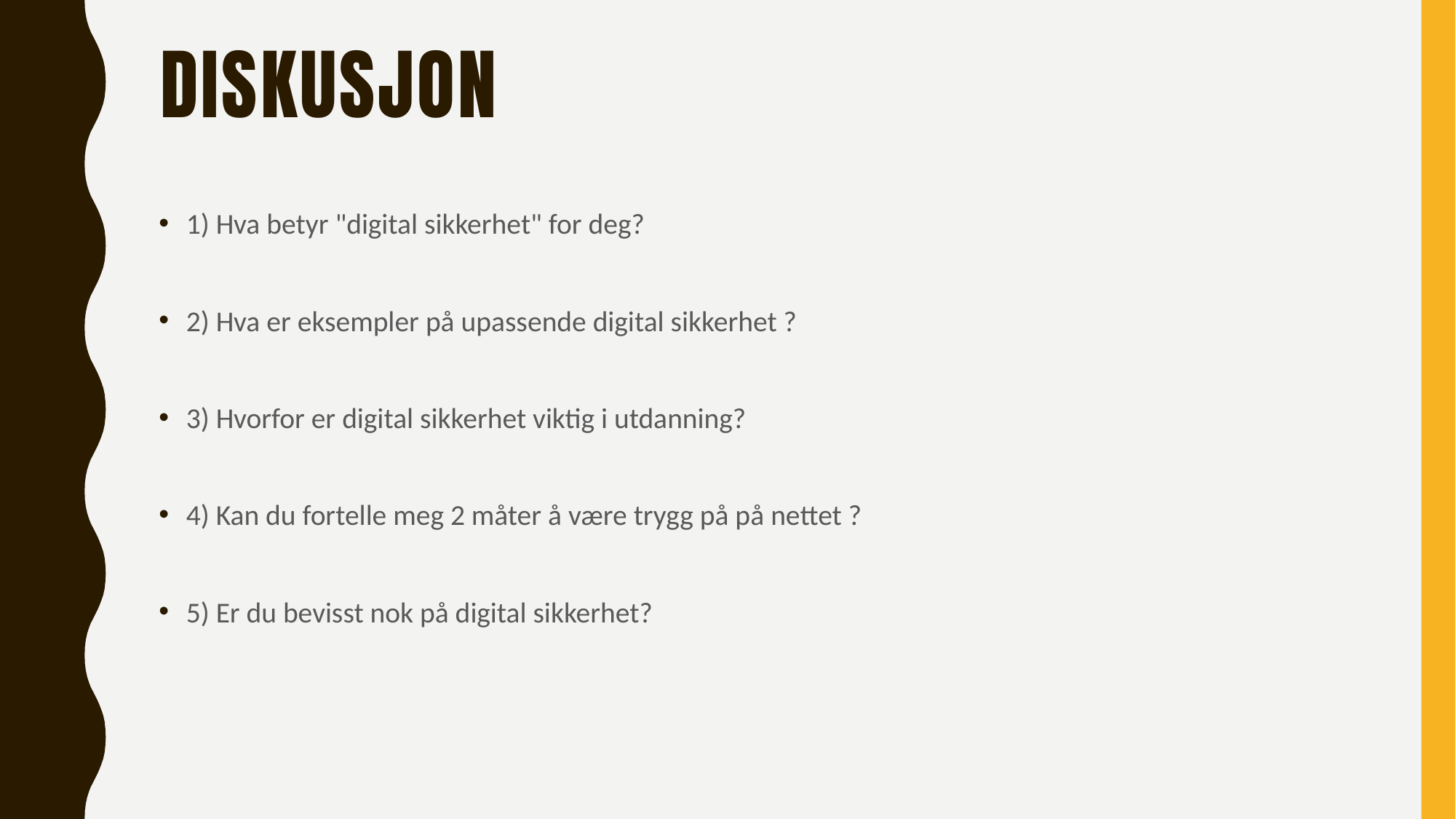

# diskusjon
1) Hva betyr "digital sikkerhet" for deg?

2) Hva er eksempler på upassende digital sikkerhet ?

3) Hvorfor er digital sikkerhet viktig i utdanning?

4) Kan du fortelle meg 2 måter å være trygg på på nettet ?

5) Er du bevisst nok på digital sikkerhet?